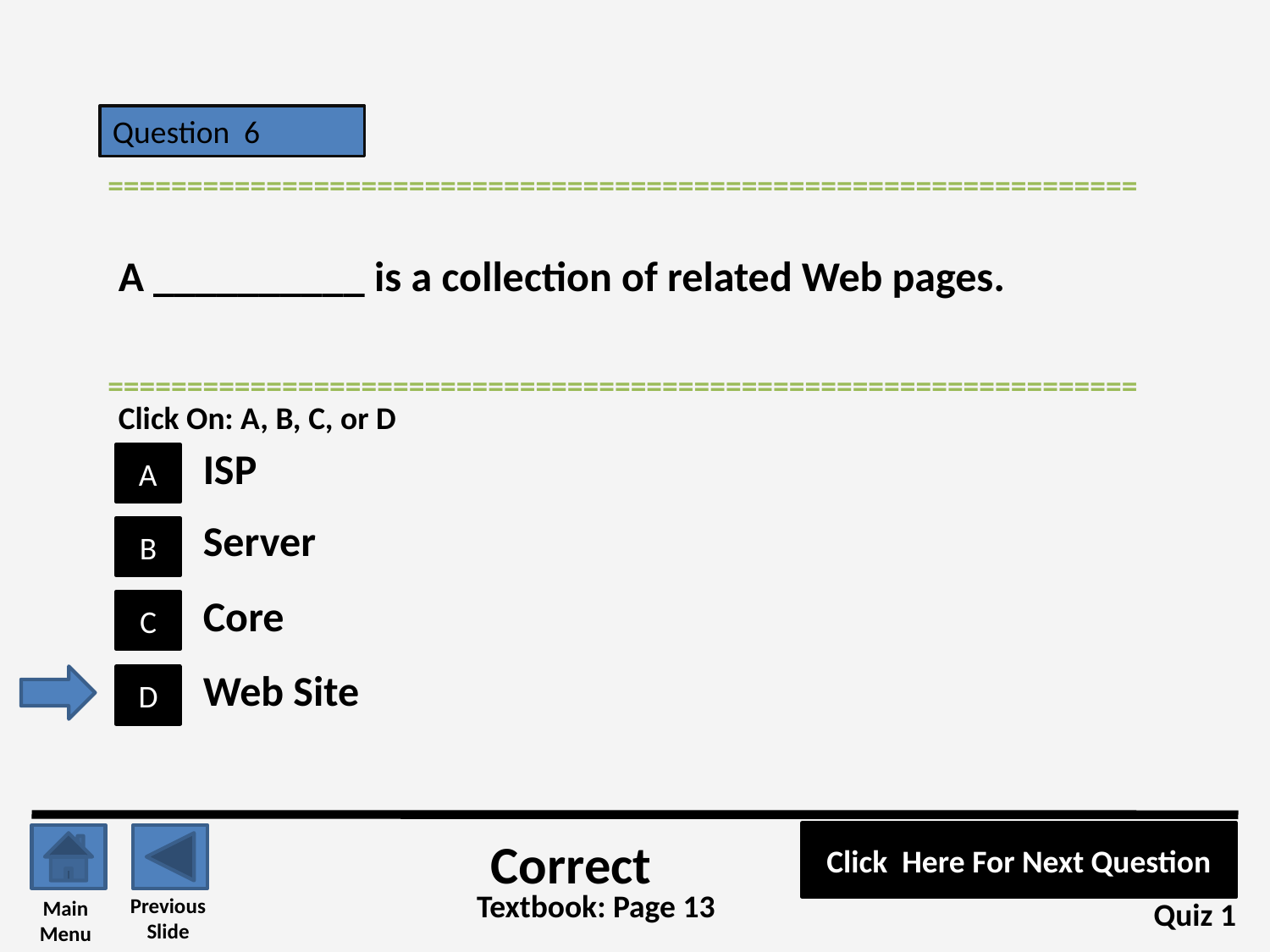

Question  6
=================================================================
A __________ is a collection of related Web pages.
=================================================================
Click On: A, B, C, or D

ISP
A
Server
B
Core
C

Web Site

D
Click  Here For Next Question

Correct
Textbook: Page 13
Previous
Slide
Main
Menu
Quiz 1